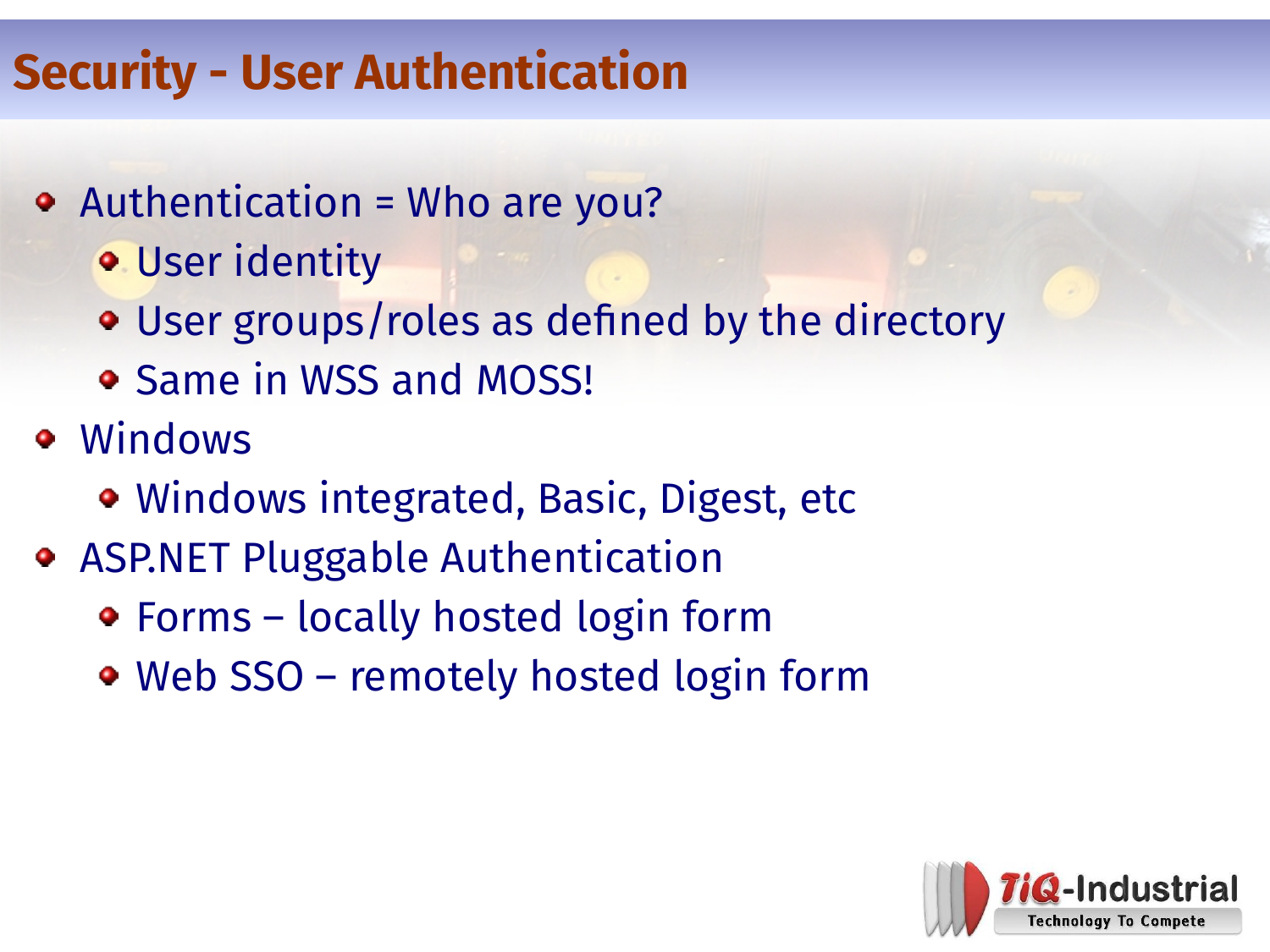

# Security - User Authentication
Authentication = Who are you?
User identity
User groups/roles as defined by the directory
Same in WSS and MOSS!
Windows
Windows integrated, Basic, Digest, etc
ASP.NET Pluggable Authentication
Forms – locally hosted login form
Web SSO – remotely hosted login form